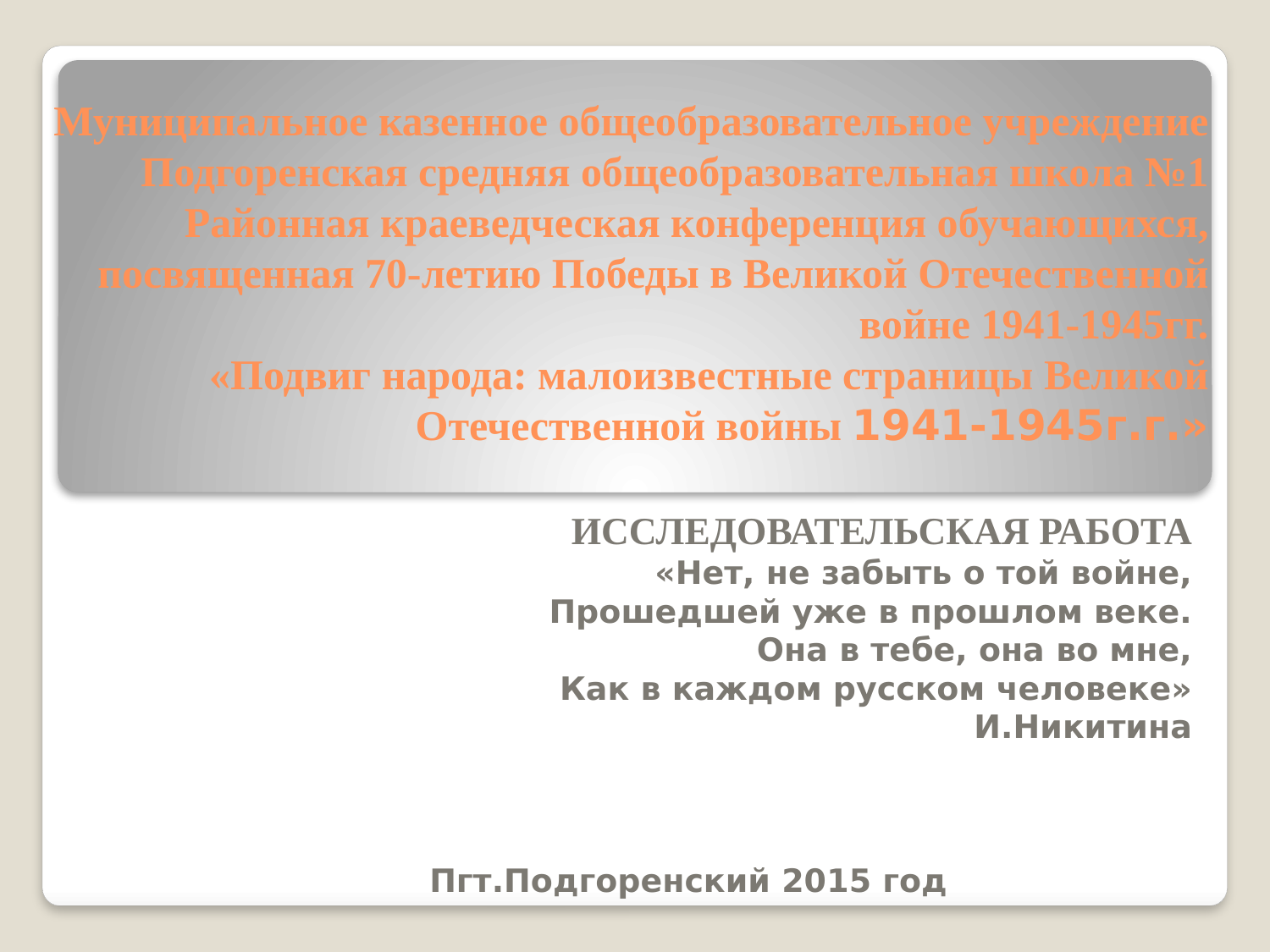

# Муниципальное казенное общеобразовательное учреждение Подгоренская средняя общеобразовательная школа №1 Районная краеведческая конференция обучающихся, посвященная 70-летию Победы в Великой Отечественной войне 1941-1945гг. «Подвиг народа: малоизвестные страницы Великой Отечественной войны 1941-1945г.г.»
ИССЛЕДОВАТЕЛЬСКАЯ РАБОТА
«Нет, не забыть о той войне,
Прошедшей уже в прошлом веке.
Она в тебе, она во мне,
Как в каждом русском человеке»
И.Никитина

Пгт.Подгоренский 2015 год